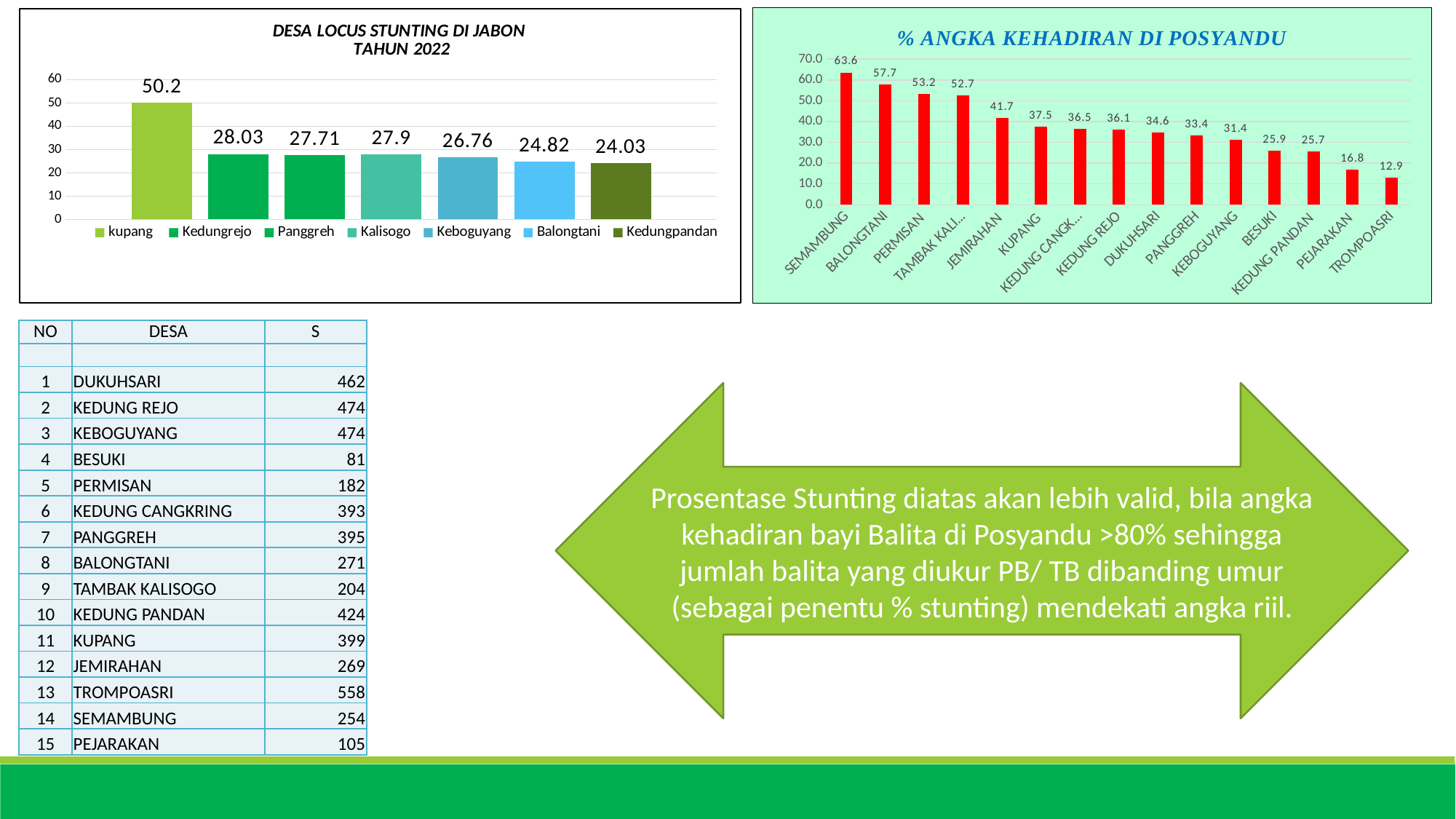

### Chart: DESA LOCUS STUNTING DI JABON
TAHUN 2022

| Category | kupang  | Kedungrejo | Panggreh | Kalisogo | Keboguyang | Balongtani | Kedungpandan |
|---|---|---|---|---|---|---|---|
| Category 1 | 50.2 | 28.03 | 27.71 | 27.9 | 26.76 | 24.82 | 24.03 |

### Chart:

| Category | % ANGKA KEHADIRAN DI POSYANDU |
|---|---|
| SEMAMBUNG | 63.58267716535433 |
| BALONGTANI | 57.72857728577286 |
| PERMISAN  | 53.15934065934066 |
| TAMBAK KALISOGO | 52.668845315904136 |
| JEMIRAHAN  | 41.65730873700703 |
| KUPANG  | 37.48259537733222 |
| KEDUNG CANGKRING | 36.545801526717554 |
| KEDUNG REJO | 36.075949367088604 |
| DUKUHSARI | 34.60497835497836 |
| PANGGREH | 33.38607594936709 |
| KEBOGUYANG | 31.434599156118143 |
| BESUKI | 25.925925925925927 |
| KEDUNG PANDAN  | 25.733752620545072 |
| PEJARAKAN  | 16.825396825396826 |
| TROMPOASRI | 12.923138191955397 |
| NO | DESA | S |
| --- | --- | --- |
|  |  |  |
| 1 | DUKUHSARI | 462 |
| 2 | KEDUNG REJO | 474 |
| 3 | KEBOGUYANG | 474 |
| 4 | BESUKI | 81 |
| 5 | PERMISAN | 182 |
| 6 | KEDUNG CANGKRING | 393 |
| 7 | PANGGREH | 395 |
| 8 | BALONGTANI | 271 |
| 9 | TAMBAK KALISOGO | 204 |
| 10 | KEDUNG PANDAN | 424 |
| 11 | KUPANG | 399 |
| 12 | JEMIRAHAN | 269 |
| 13 | TROMPOASRI | 558 |
| 14 | SEMAMBUNG | 254 |
| 15 | PEJARAKAN | 105 |
Prosentase Stunting diatas akan lebih valid, bila angka kehadiran bayi Balita di Posyandu >80% sehingga jumlah balita yang diukur PB/ TB dibanding umur (sebagai penentu % stunting) mendekati angka riil.